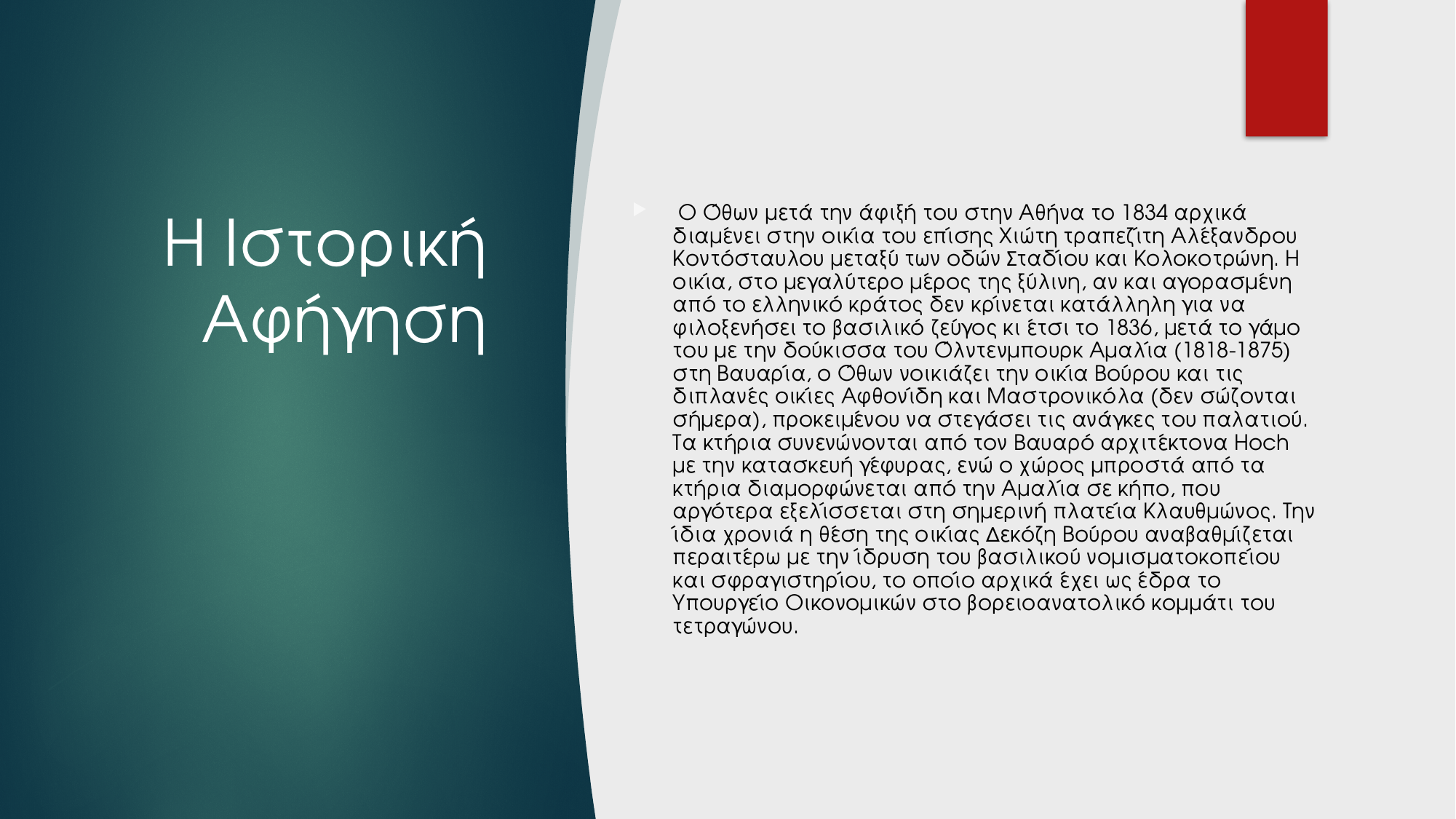

# Η Ιστορική Αφήγηση
 Ο Όθων μετά την άφιξή του στην Αθήνα το 1834 αρχικά διαμένει στην οικία του επίσης Χιώτη τραπεζίτη Αλέξανδρου Κοντόσταυλου μεταξύ των οδών Σταδίου και Κολοκοτρώνη. Η οικία, στο μεγαλύτερο μέρος της ξύλινη, αν και αγορασμένη από το ελληνικό κράτος δεν κρίνεται κατάλληλη για να φιλοξενήσει το βασιλικό ζεύγος κι έτσι το 1836, μετά το γάμο του με την δούκισσα του Όλντενμπουρκ Αμαλία (1818-1875) στη Βαυαρία, ο Όθων νοικιάζει την οικία Βούρου και τις διπλανές οικίες Αφθονίδη και Μαστρονικόλα (δεν σώζονται σήμερα), προκειμένου να στεγάσει τις ανάγκες του παλατιού. Τα κτήρια συνενώνονται από τον Βαυαρό αρχιτέκτονα Hoch με την κατασκευή γέφυρας, ενώ ο χώρος μπροστά από τα κτήρια διαμορφώνεται από την Αμαλία σε κήπο, που αργότερα εξελίσσεται στη σημερινή πλατεία Κλαυθμώνος. Την ίδια χρονιά η θέση της οικίας Δεκόζη Βούρου αναβαθμίζεται περαιτέρω με την ίδρυση του βασιλικού νομισματοκοπείου και σφραγιστηρίου, το οποίο αρχικά έχει ως έδρα το Υπουργείο Οικονομικών στο βορειοανατολικό κομμάτι του τετραγώνου.